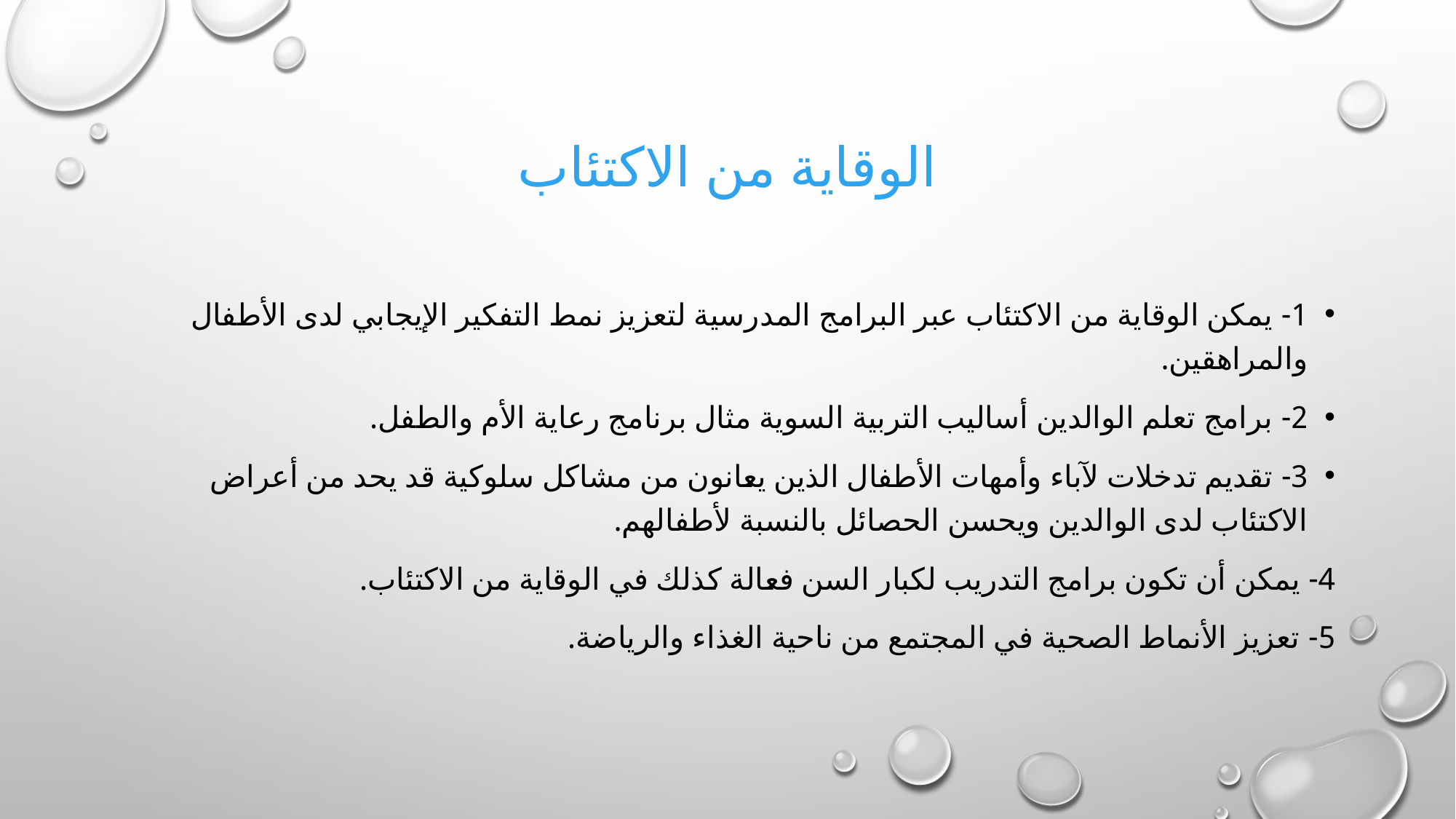

# الوقاية من الاكتئاب
1- يمكن الوقاية من الاكتئاب عبر البرامج المدرسية لتعزيز نمط التفكير الإيجابي لدى الأطفال والمراهقين.
2- برامج تعلم الوالدين أساليب التربية السوية مثال برنامج رعاية الأم والطفل.
3- تقديم تدخلات لآباء وأمهات الأطفال الذين يعانون من مشاكل سلوكية قد يحد من أعراض الاكتئاب لدى الوالدين ويحسن الحصائل بالنسبة لأطفالهم.
4- يمكن أن تكون برامج التدريب لكبار السن فعالة كذلك في الوقاية من الاكتئاب.
5- تعزيز الأنماط الصحية في المجتمع من ناحية الغذاء والرياضة.